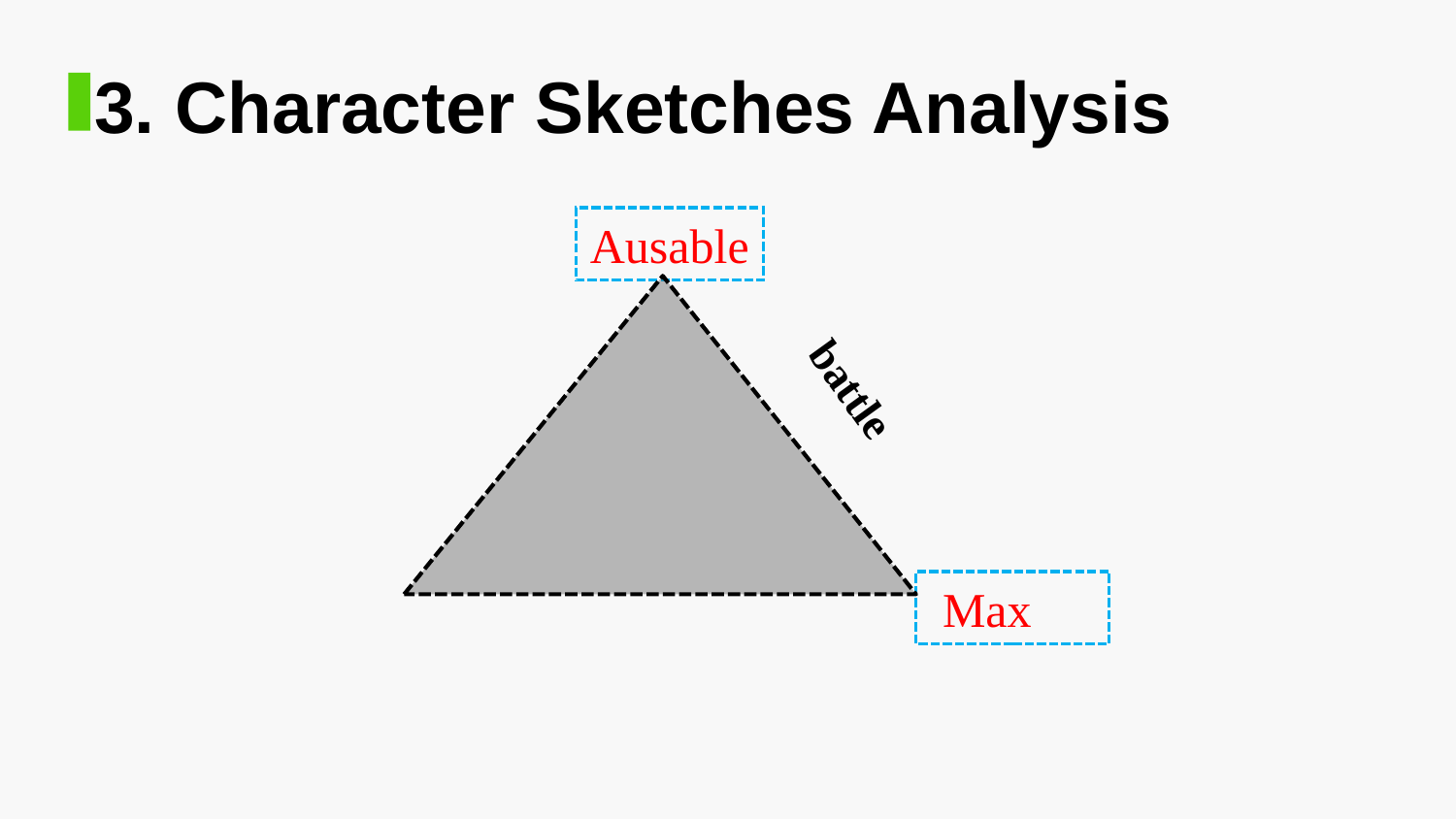

3. Character Sketches Analysis

Ausable

battle
 Max